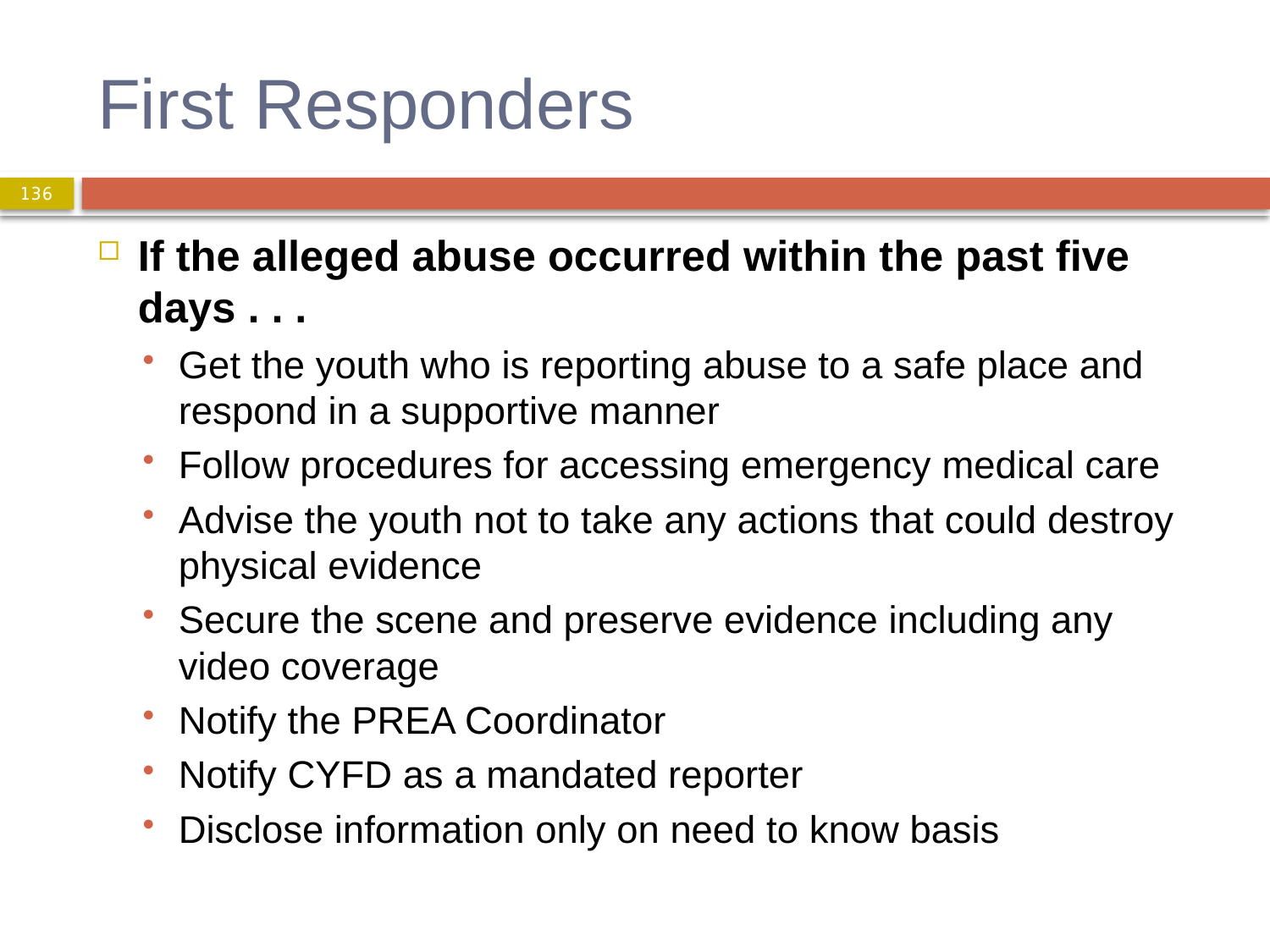

# First Responders
136
If the alleged abuse occurred within the past five days . . .
Get the youth who is reporting abuse to a safe place and respond in a supportive manner
Follow procedures for accessing emergency medical care
Advise the youth not to take any actions that could destroy physical evidence
Secure the scene and preserve evidence including any video coverage
Notify the PREA Coordinator
Notify CYFD as a mandated reporter
Disclose information only on need to know basis